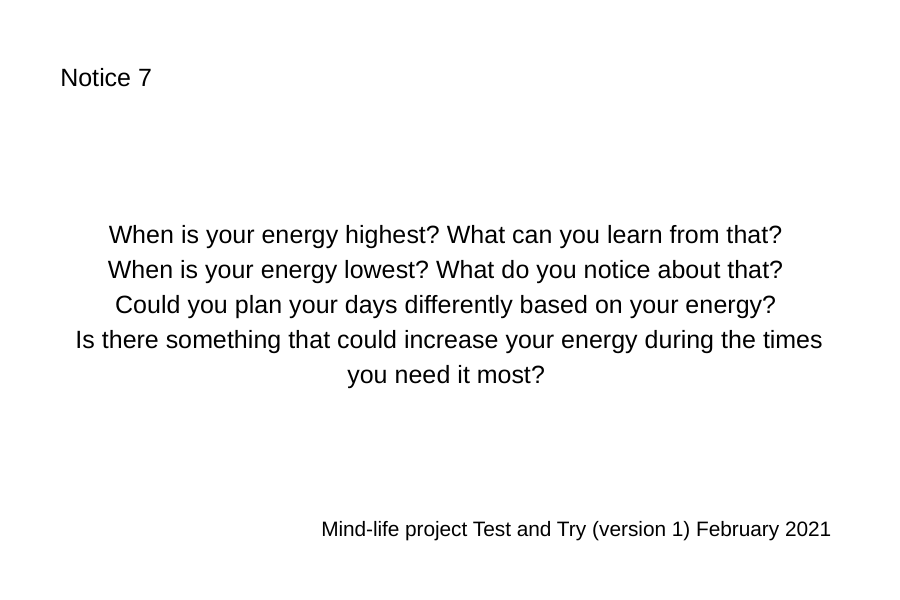

Notice 7
When is your energy highest? What can you learn from that?
When is your energy lowest? What do you notice about that?
Could you plan your days differently based on your energy?
Is there something that could increase your energy during the times you need it most?
Mind-life project Test and Try (version 1) February 2021